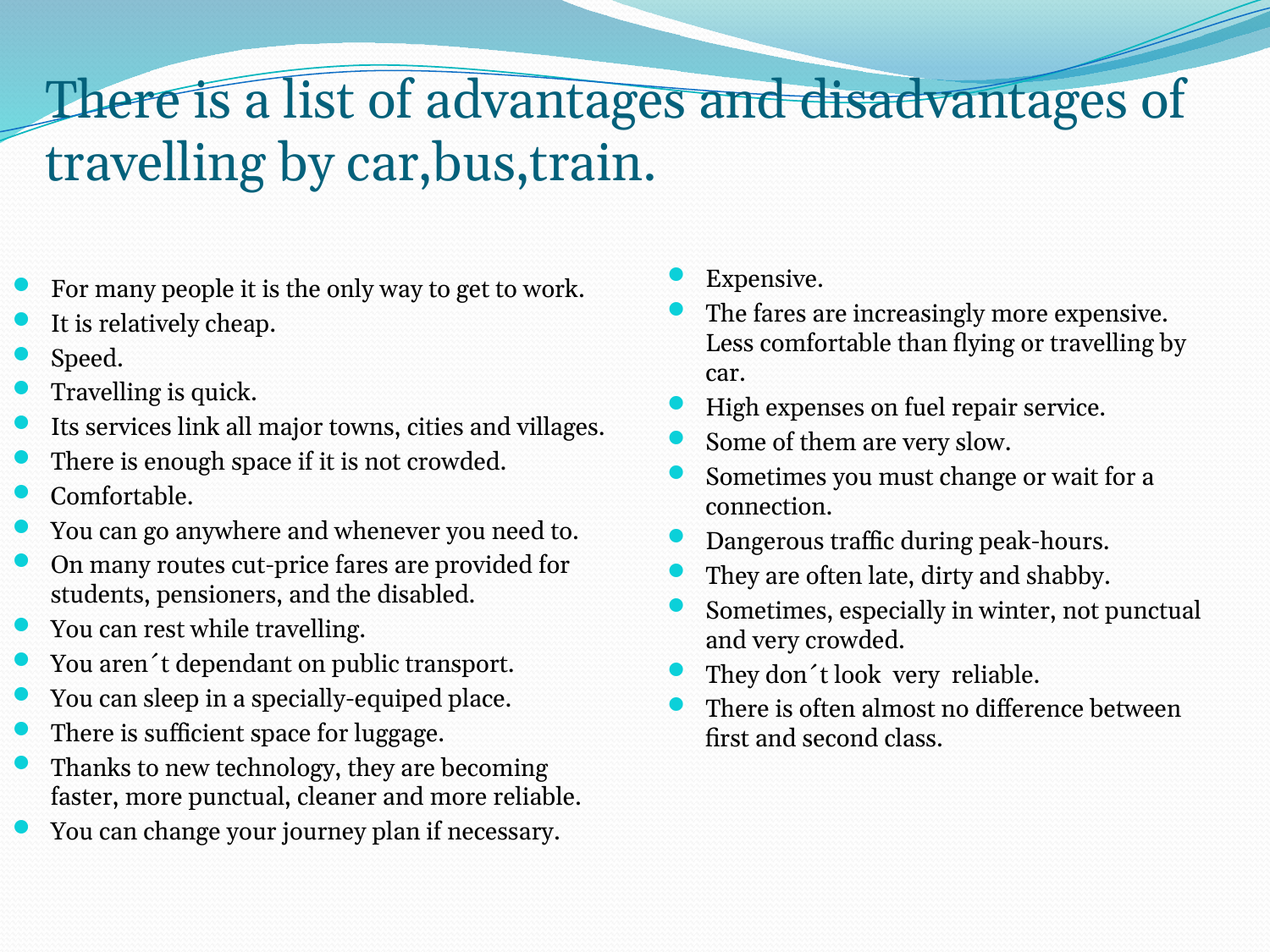

# There is a list of advantages and disadvantages of travelling by car,bus,train.
Expensive.
The fares are increasingly more expensive. Less comfortable than flying or travelling by car.
High expenses on fuel repair service.
Some of them are very slow.
Sometimes you must change or wait for a connection.
Dangerous traffic during peak-hours.
They are often late, dirty and shabby.
Sometimes, especially in winter, not punctual and very crowded.
They don´t look  very  reliable.
There is often almost no difference between first and second class.
For many people it is the only way to get to work.
It is relatively cheap.
Speed.
Travelling is quick.
Its services link all major towns, cities and villages.
There is enough space if it is not crowded.
Comfortable.
You can go anywhere and whenever you need to.
On many routes cut-price fares are provided for students, pensioners, and the disabled.
You can rest while travelling.
You aren´t dependant on public transport.
You can sleep in a specially-equiped place.
There is sufficient space for luggage.
Thanks to new technology, they are becoming faster, more punctual, cleaner and more reliable.
You can change your journey plan if necessary.